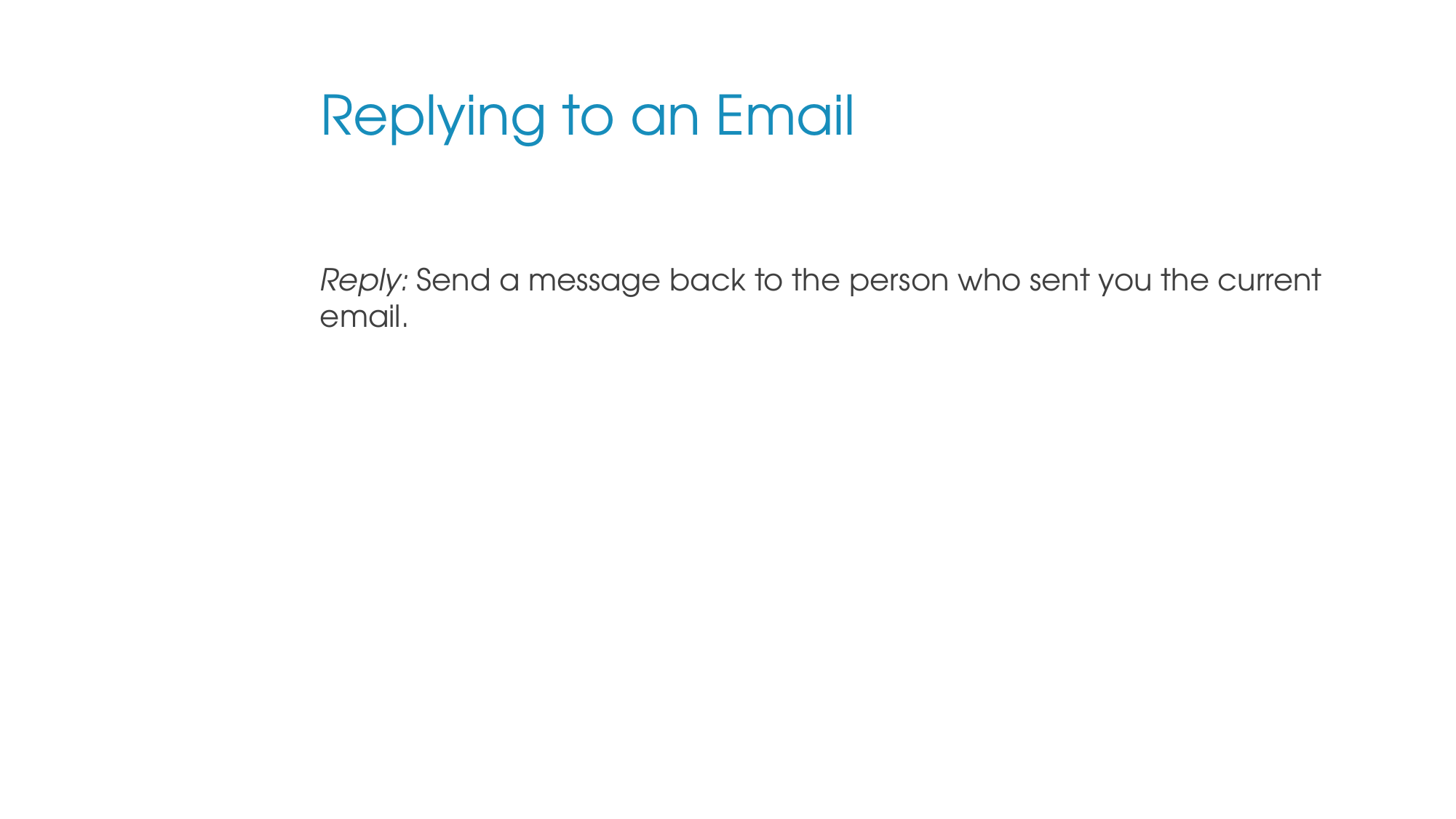

# Replying to an Email
Reply: Send a message back to the person who sent you the current email.